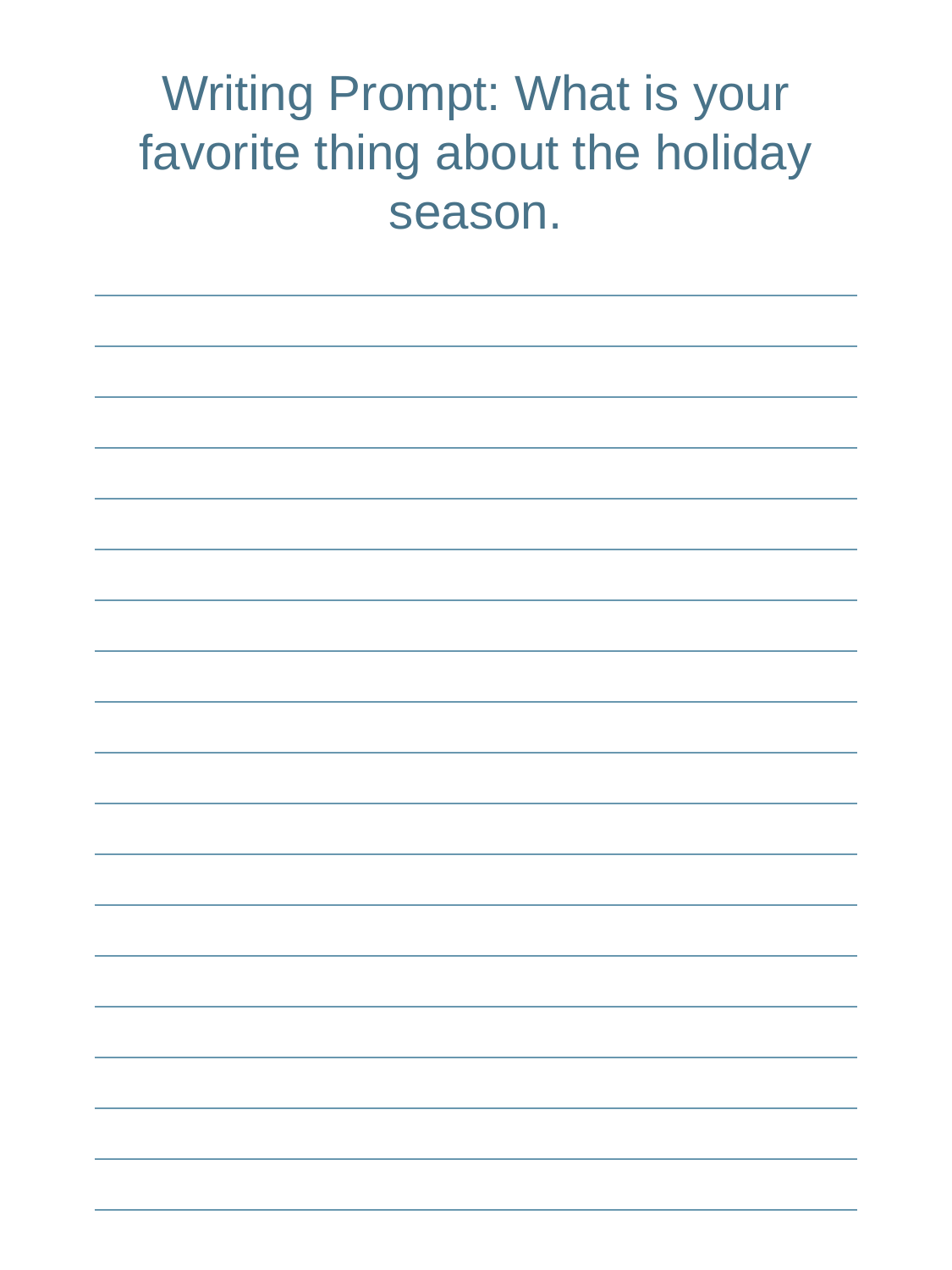

Writing Prompt: What is your favorite thing about the holiday season.
|  |
| --- |
|  |
|  |
|  |
|  |
|  |
|  |
|  |
|  |
|  |
|  |
|  |
|  |
|  |
|  |
|  |
|  |
|  |